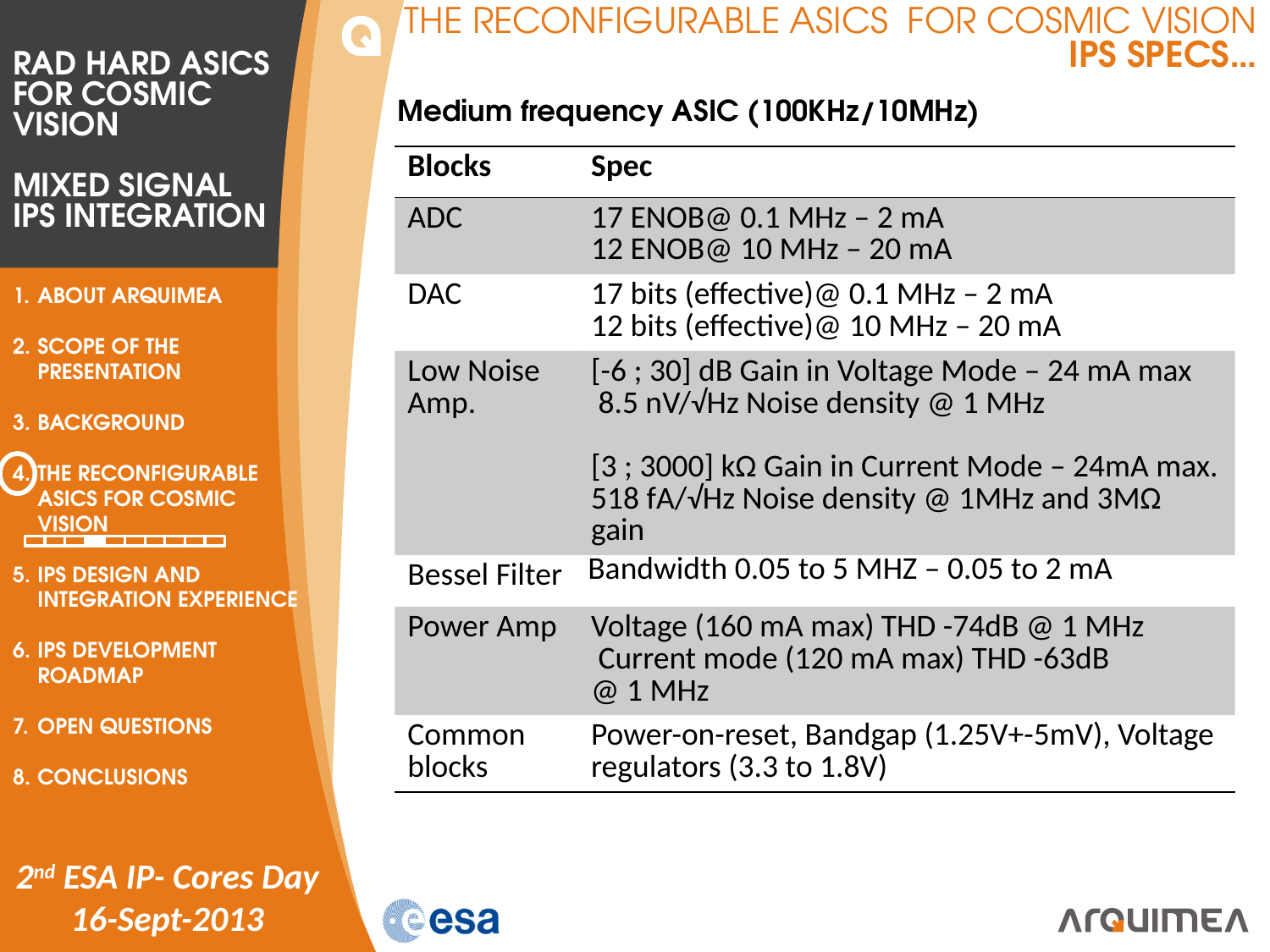

# THE RECONFIGURABLE ASICS  FOR COSMIC VISION IPS SPECS…
Medium frequency ASIC (100KHz/10MHz)
| Blocks | Spec |
| --- | --- |
| ADC | 17 ENOB@ 0.1 MHz – 2 mA 12 ENOB@ 10 MHz – 20 mA |
| DAC | 17 bits (effective)@ 0.1 MHz – 2 mA 12 bits (effective)@ 10 MHz – 20 mA |
| Low Noise Amp. | [-6 ; 30] dB Gain in Voltage Mode – 24 mA max 8.5 nV/√Hz Noise density @ 1 MHz [3 ; 3000] kΩ Gain in Current Mode – 24mA max. 518 fA/√Hz Noise density @ 1MHz and 3MΩ gain |
| Bessel Filter | Bandwidth 0.05 to 5 MHZ – 0.05 to 2 mA |
| Power Amp | Voltage (160 mA max) THD -74dB @ 1 MHz Current mode (120 mA max) THD -63dB @ 1 MHz |
| Common blocks | Power-on-reset, Bandgap (1.25V+-5mV), Voltage regulators (3.3 to 1.8V) |